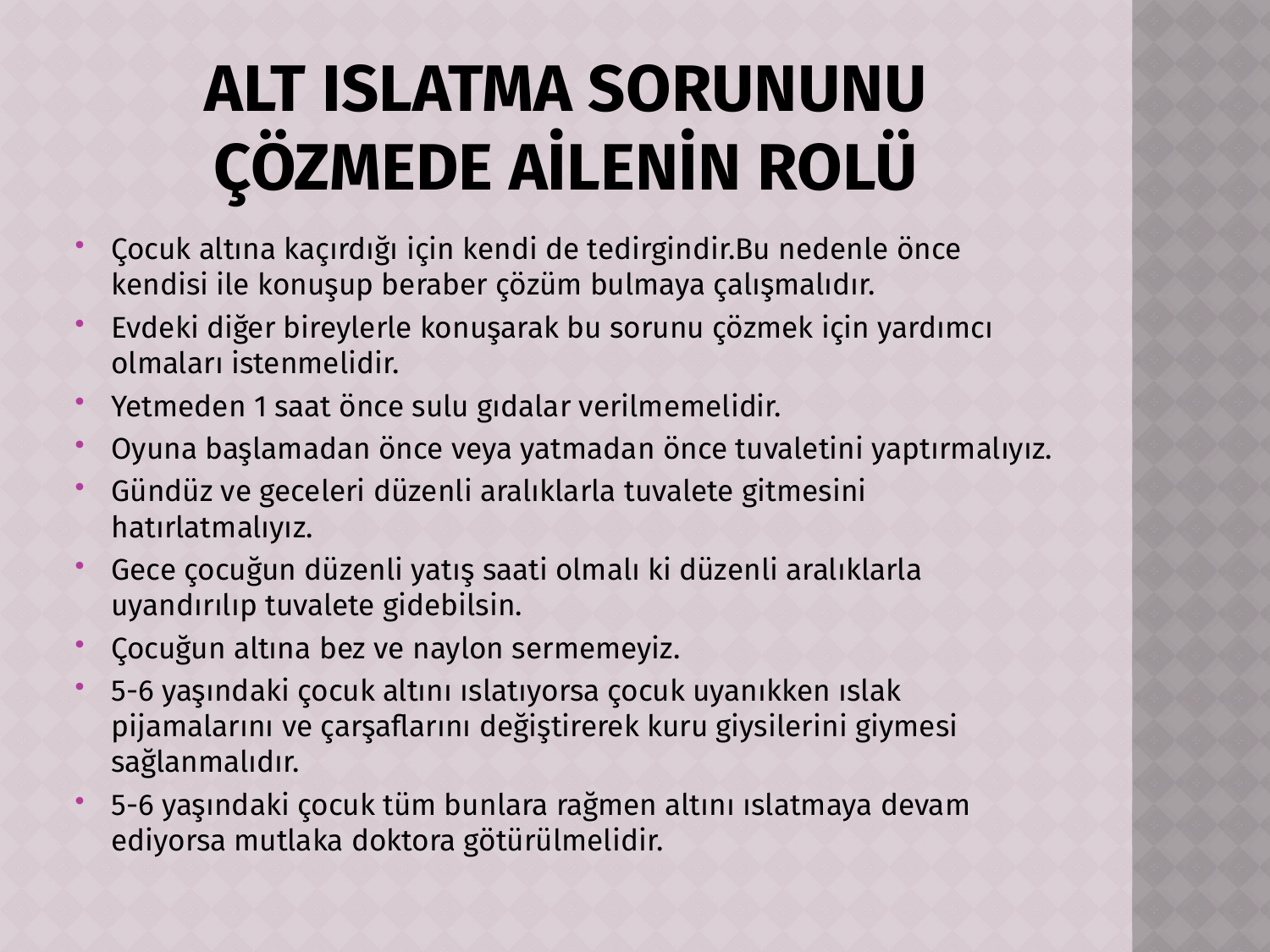

# Alt ıslatma sorununu çözmede ailenin rolü
Çocuk altına kaçırdığı için kendi de tedirgindir.Bu nedenle önce kendisi ile konuşup beraber çözüm bulmaya çalışmalıdır.
Evdeki diğer bireylerle konuşarak bu sorunu çözmek için yardımcı olmaları istenmelidir.
Yetmeden 1 saat önce sulu gıdalar verilmemelidir.
Oyuna başlamadan önce veya yatmadan önce tuvaletini yaptırmalıyız.
Gündüz ve geceleri düzenli aralıklarla tuvalete gitmesini hatırlatmalıyız.
Gece çocuğun düzenli yatış saati olmalı ki düzenli aralıklarla uyandırılıp tuvalete gidebilsin.
Çocuğun altına bez ve naylon sermemeyiz.
5-6 yaşındaki çocuk altını ıslatıyorsa çocuk uyanıkken ıslak pijamalarını ve çarşaflarını değiştirerek kuru giysilerini giymesi sağlanmalıdır.
5-6 yaşındaki çocuk tüm bunlara rağmen altını ıslatmaya devam ediyorsa mutlaka doktora götürülmelidir.